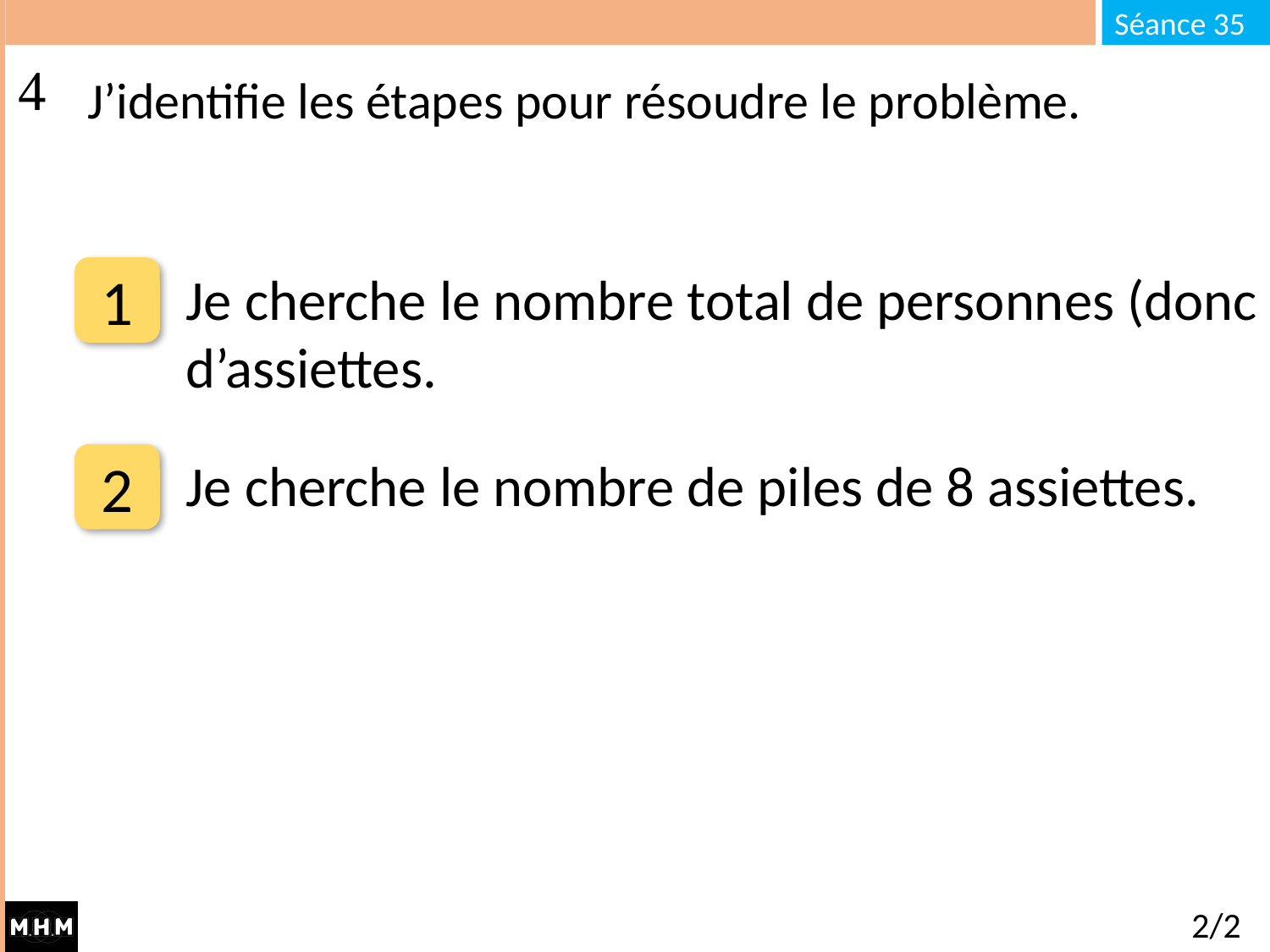

# J’identifie les étapes pour résoudre le problème.
1
Je cherche le nombre total de personnes (donc d’assiettes.
2
Je cherche le nombre de piles de 8 assiettes.
2/2